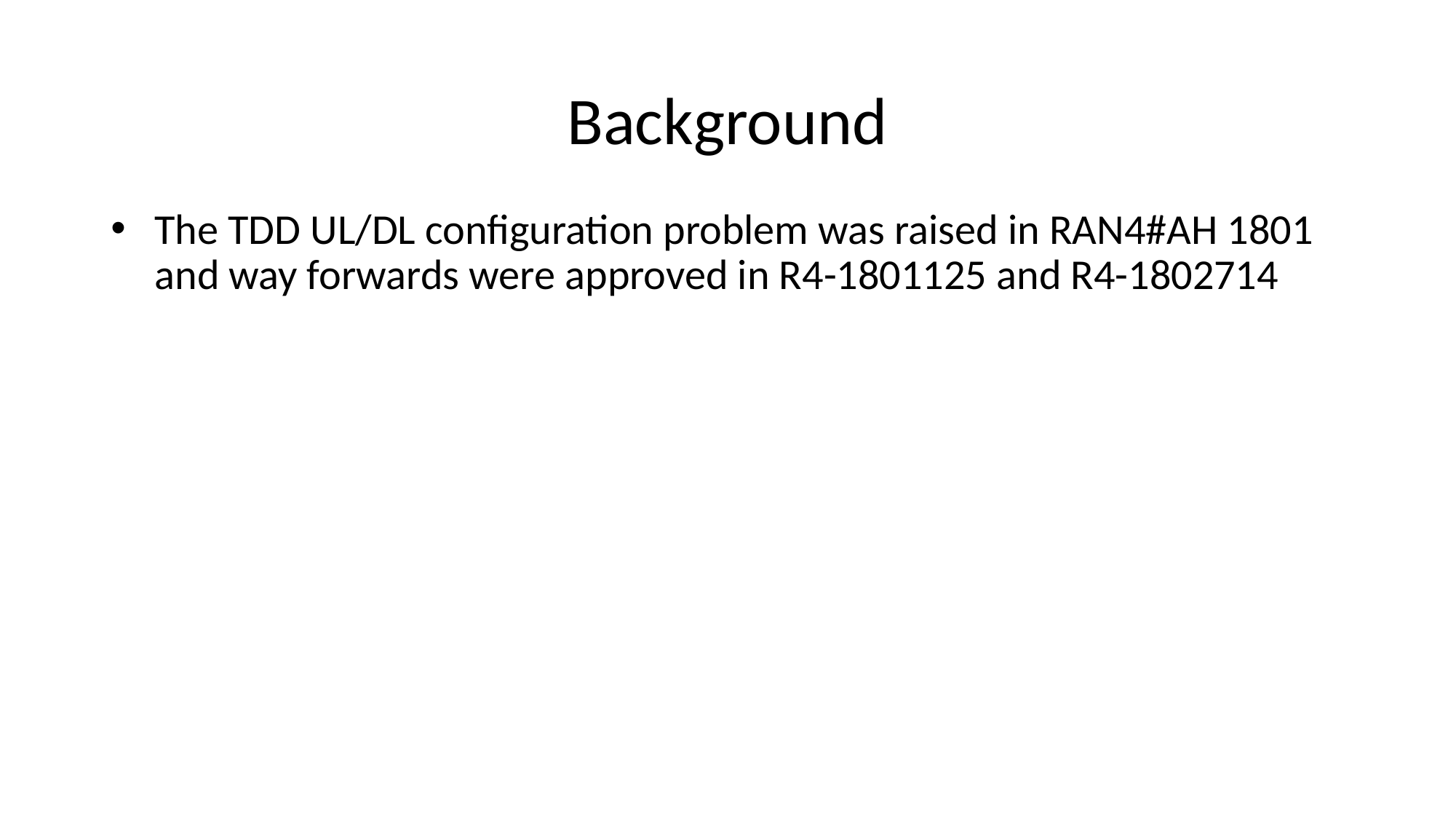

# Background
The TDD UL/DL configuration problem was raised in RAN4#AH 1801 and way forwards were approved in R4-1801125 and R4-1802714